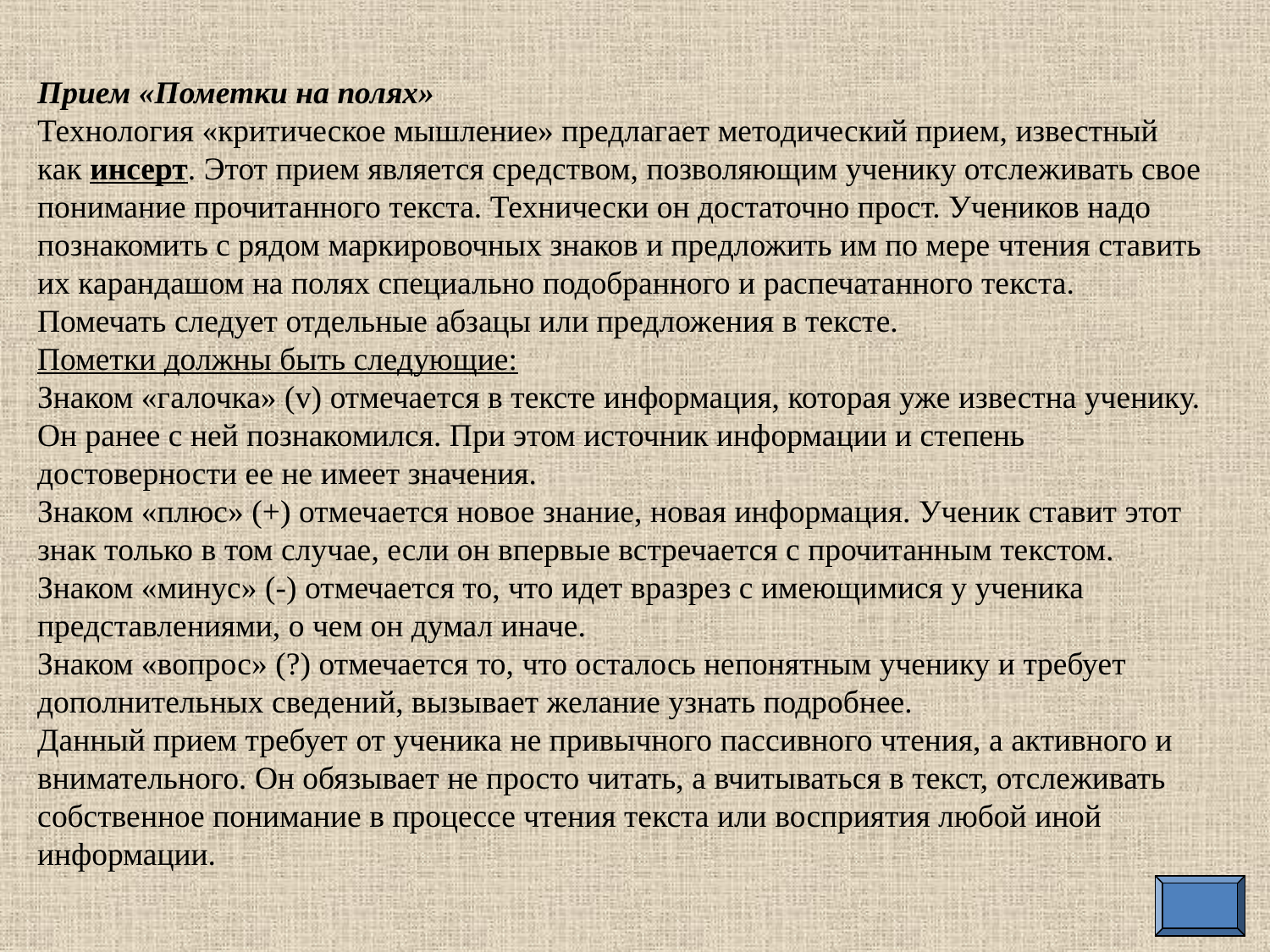

Прием «Пометки на полях»
Технология «критическое мышление» предлагает методический прием, известный как инсерт. Этот прием является средством, позволяющим ученику отслеживать свое понимание прочитанного текста. Технически он достаточно прост. Учеников надо познакомить с рядом маркировочных знаков и предложить им по мере чтения ставить их карандашом на полях специально подобранного и распечатанного текста. Помечать следует отдельные абзацы или предложения в тексте.
Пометки должны быть следующие:
Знаком «галочка» (v) отмечается в тексте информация, которая уже известна ученику. Он ранее с ней познакомился. При этом источник информации и степень достоверности ее не имеет значения.
Знаком «плюс» (+) отмечается новое знание, новая информация. Ученик ставит этот знак только в том случае, если он впервые встречается с прочитанным текстом.
Знаком «минус» (-) отмечается то, что идет вразрез с имеющимися у ученика представлениями, о чем он думал иначе.
Знаком «вопрос» (?) отмечается то, что осталось непонятным ученику и требует дополнительных сведений, вызывает желание узнать подробнее.
Данный прием требует от ученика не привычного пассивного чтения, а активного и внимательного. Он обязывает не просто читать, а вчитываться в текст, отслеживать собственное понимание в процессе чтения текста или восприятия любой иной информации.